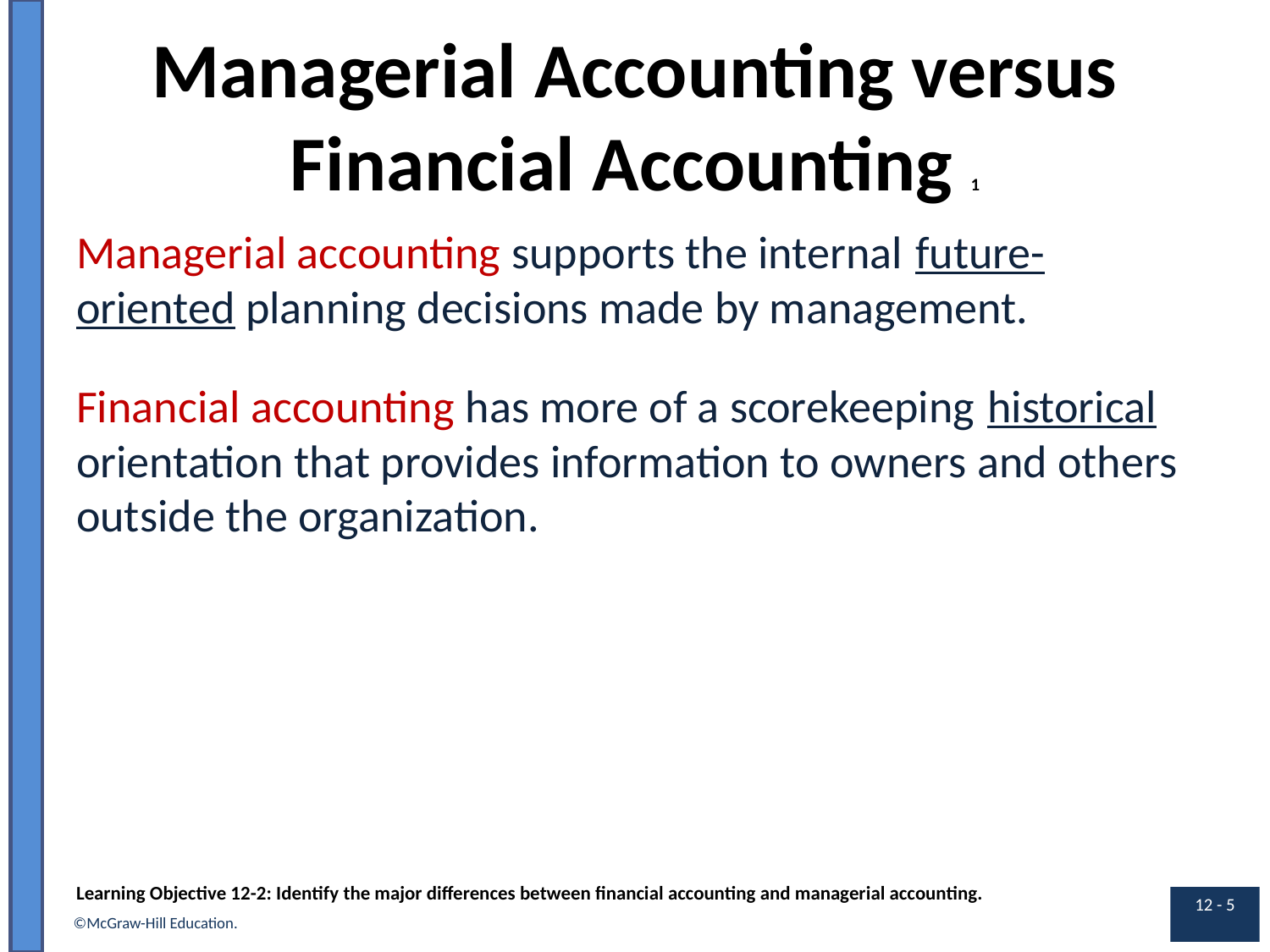

# Managerial Accounting versus Financial Accounting 1
Managerial accounting supports the internal begin underline future-oriented end underline planning decisions made by management.
Financial accounting has more of a scorekeeping, begin underline historical end underline orientation that provides information to owners and others outside the organization.
Learning Objective 12-2: Identify the major differences between financial accounting and managerial accounting.